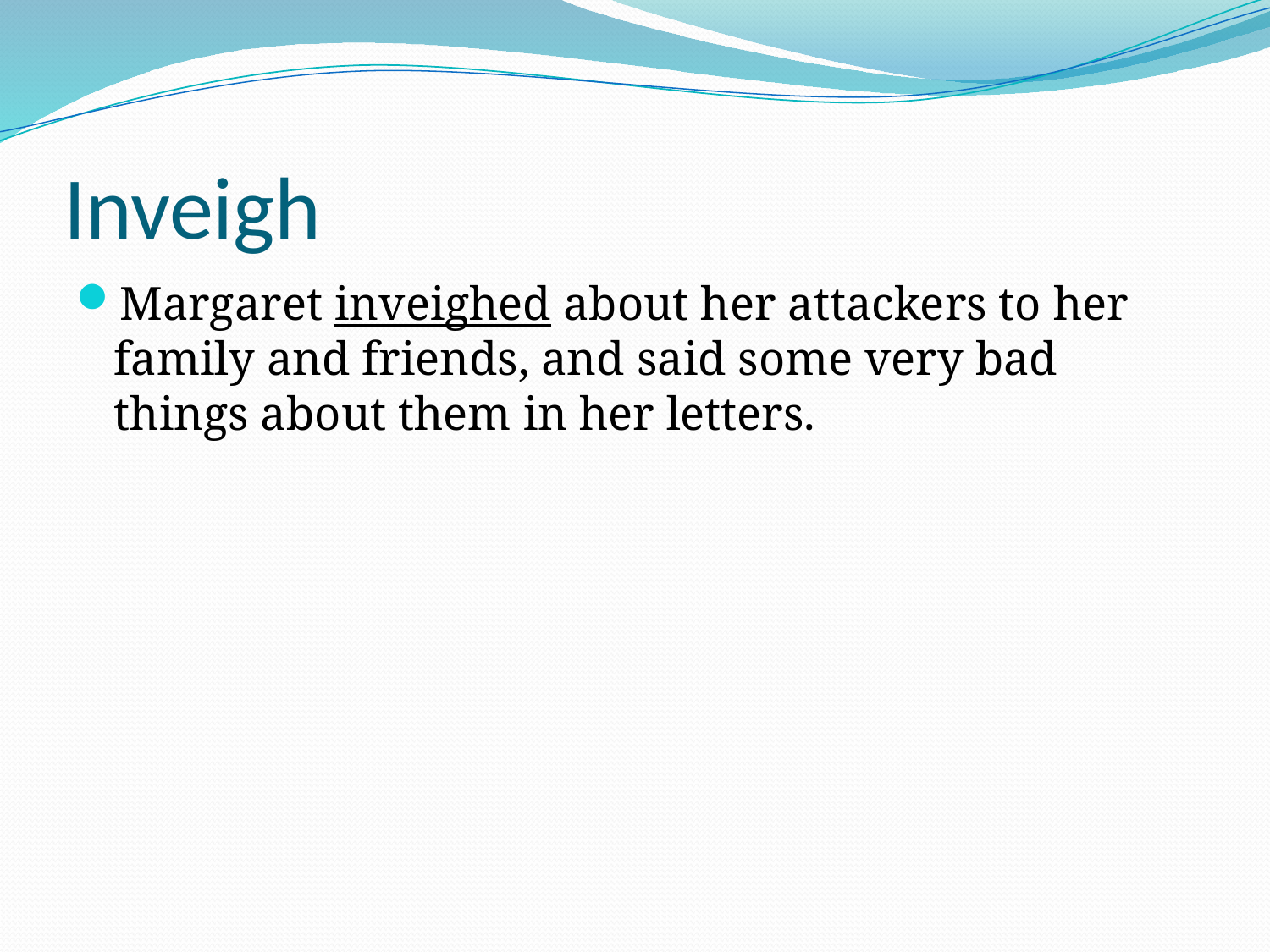

# Inveigh
Margaret inveighed about her attackers to her family and friends, and said some very bad things about them in her letters.